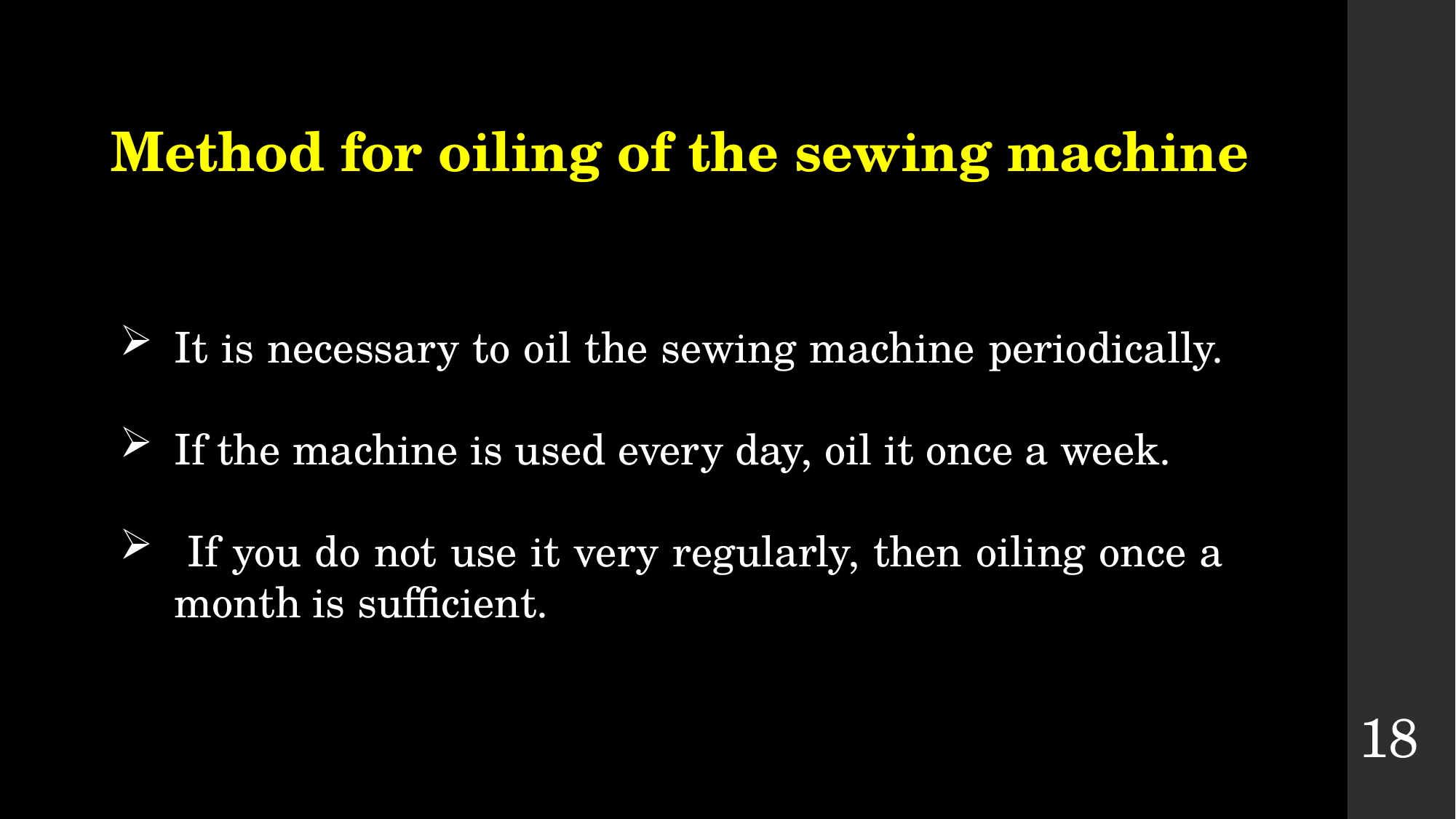

# Method for oiling of the sewing machine
It is necessary to oil the sewing machine periodically.

If the machine is used every day, oil it once a week.

 If you do not use it very regularly, then oiling once a month is sufficient.
18